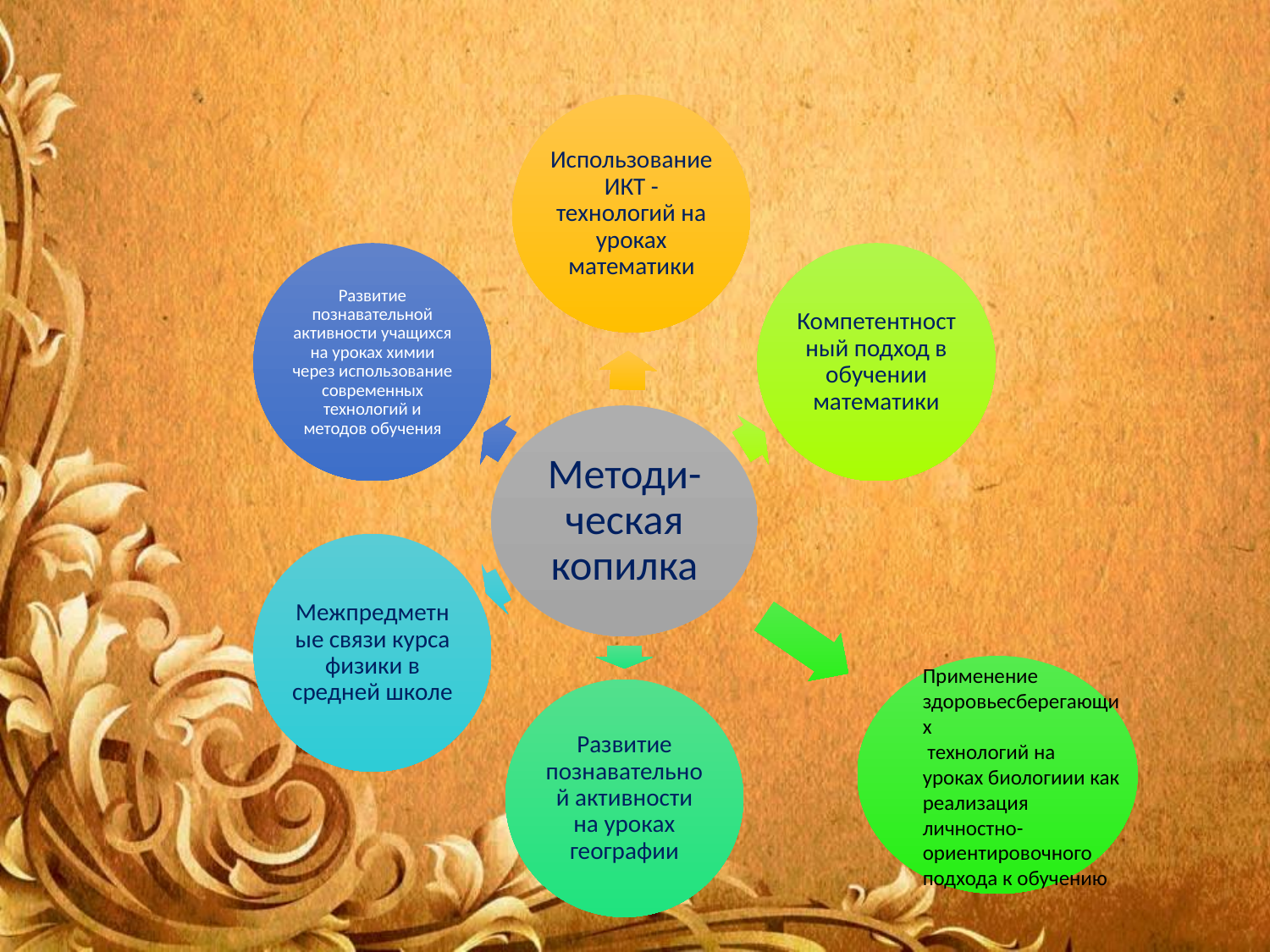

#
Методи-ческая копилка

Использование ИКТ -технологий на уроках математики

Компетентностный подход в обучении математики

Развитие познавательной активности на уроках географии

Межпредметные связи курса физики в средней школе

Развитие познавательной активности учащихся на уроках химии через использование современных технологий и методов обучения
Применение здоровьесберегающих
 технологий на уроках биологиии как реализация личностно-ориентировочного подхода к обучению